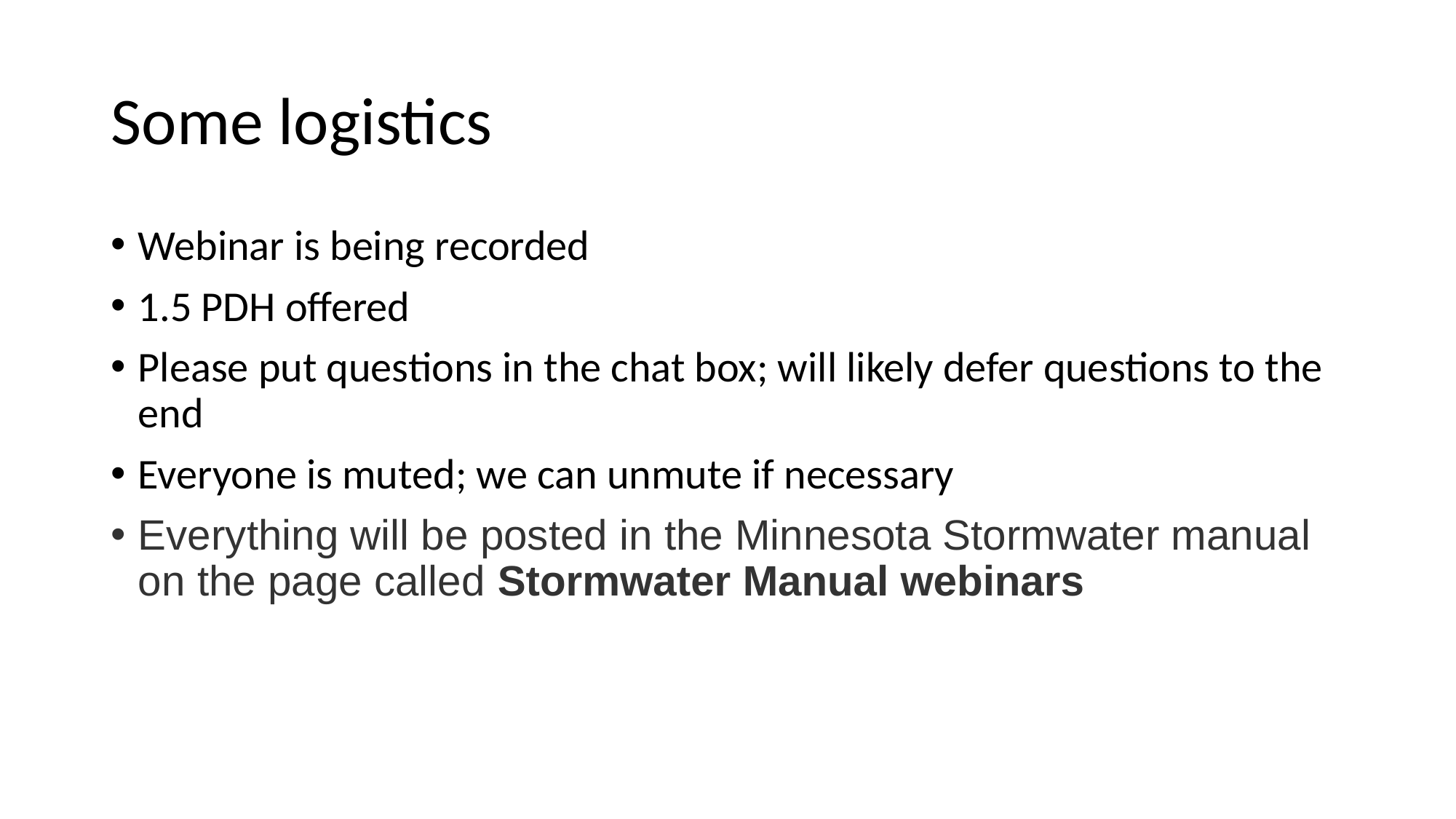

# Some logistics
Webinar is being recorded
1.5 PDH offered
Please put questions in the chat box; will likely defer questions to the end
Everyone is muted; we can unmute if necessary
Everything will be posted in the Minnesota Stormwater manual on the page called Stormwater Manual webinars